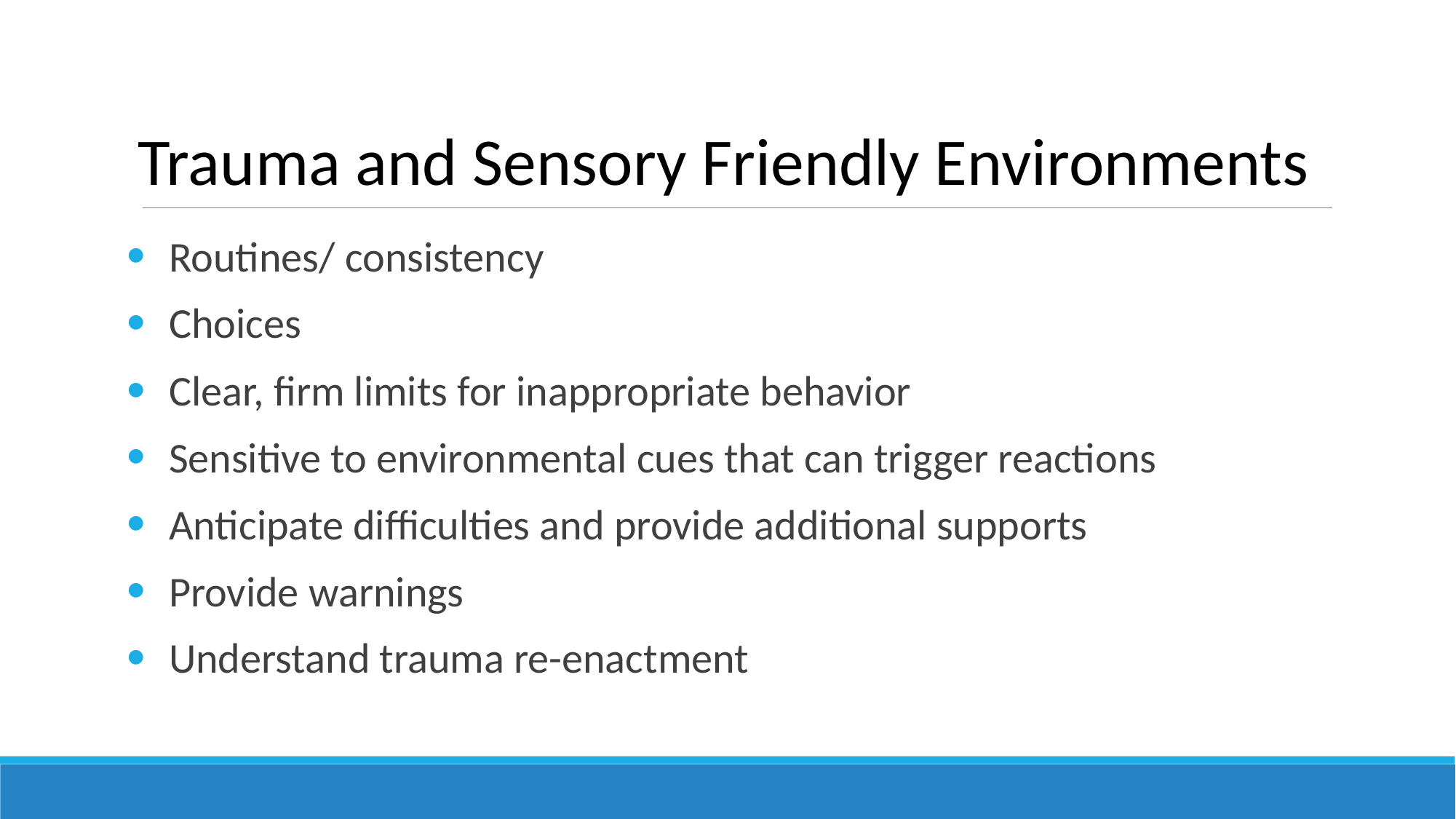

# Trauma and Sensory Friendly Environments
Routines/ consistency
Choices
Clear, firm limits for inappropriate behavior
Sensitive to environmental cues that can trigger reactions
Anticipate difficulties and provide additional supports
Provide warnings
Understand trauma re-enactment